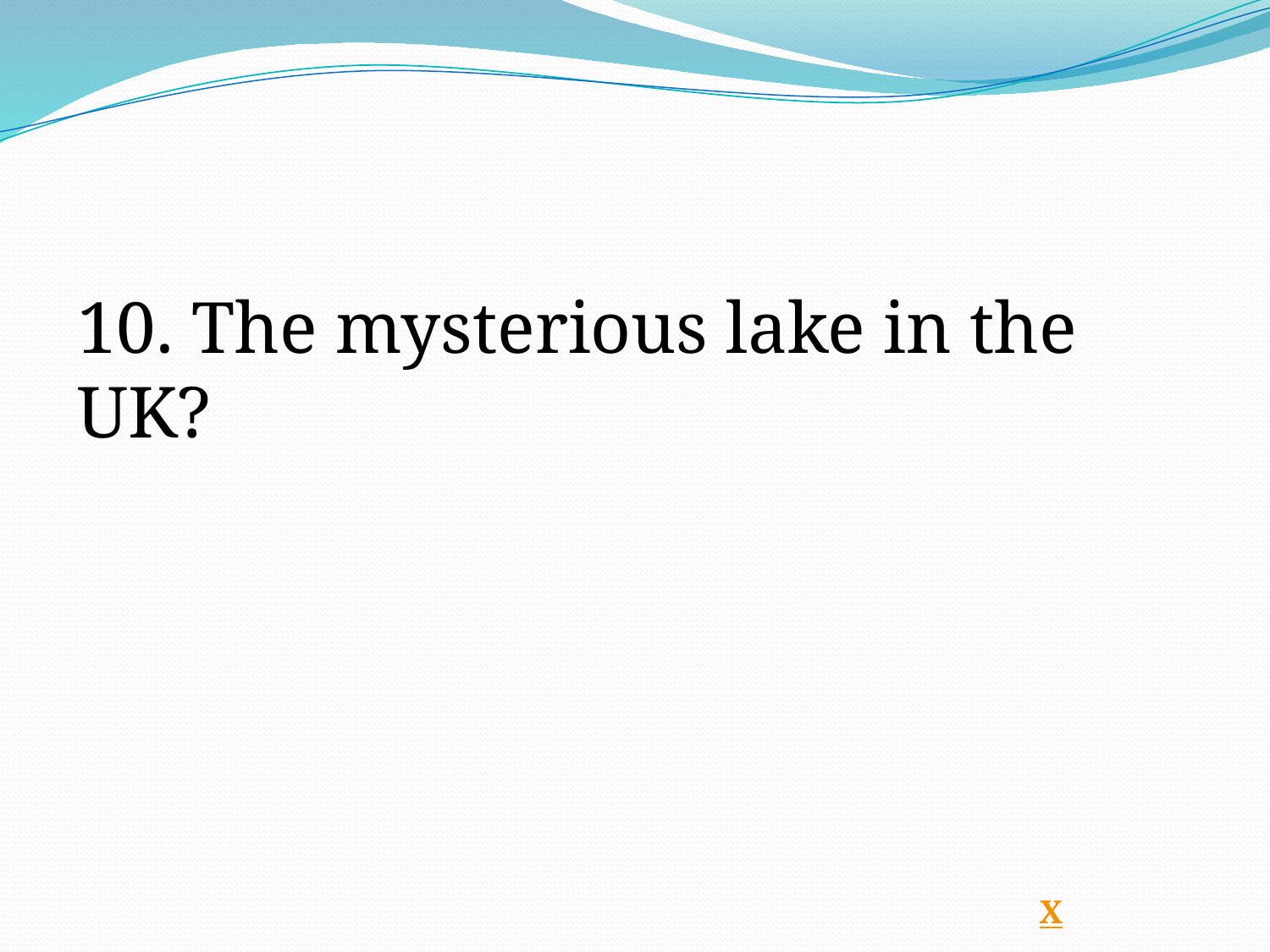

10. The mysterious lake in the UK?
Х